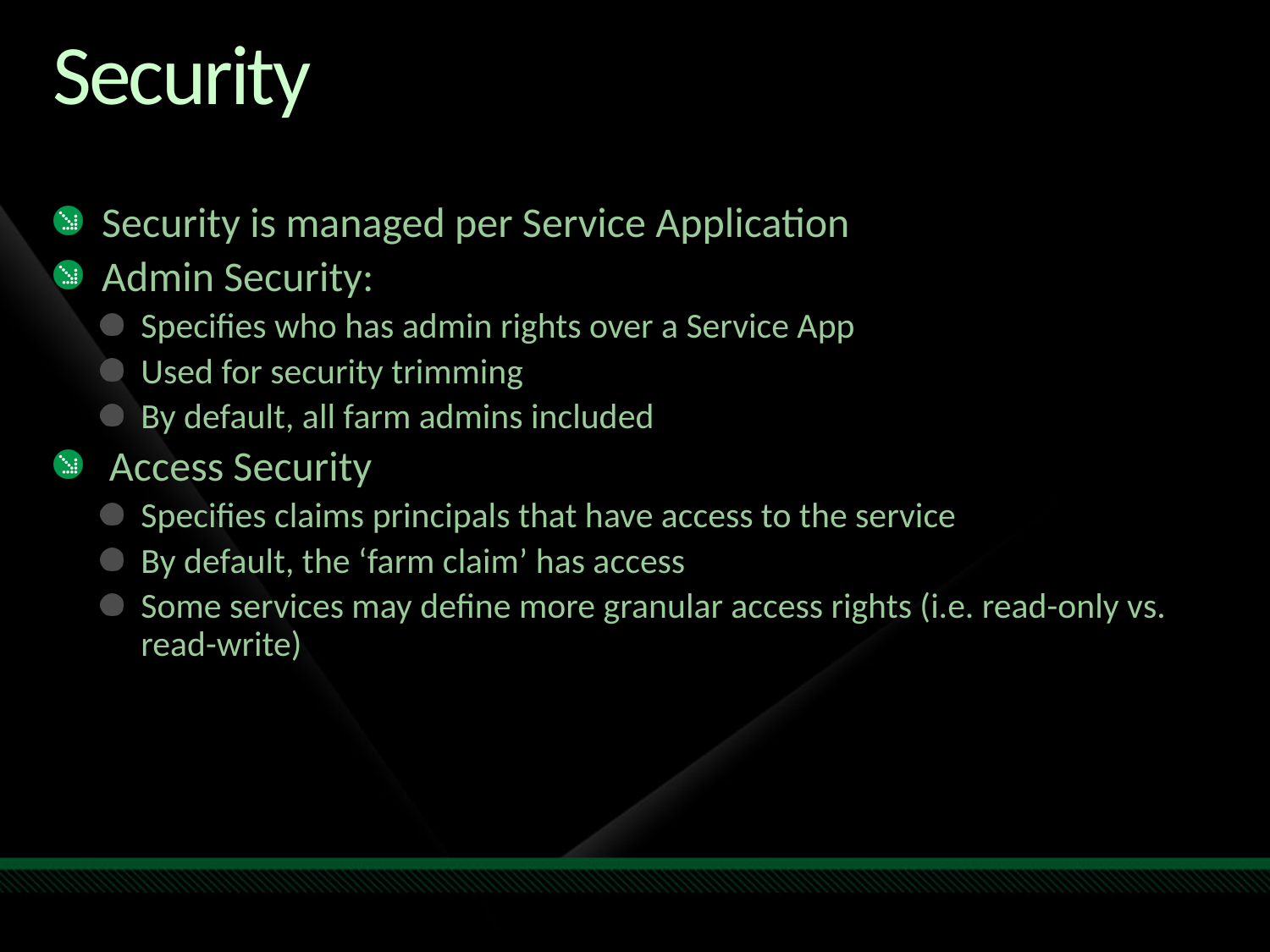

# Security
Security is managed per Service Application
Admin Security:
Specifies who has admin rights over a Service App
Used for security trimming
By default, all farm admins included
Access Security
Specifies claims principals that have access to the service
By default, the ‘farm claim’ has access
Some services may define more granular access rights (i.e. read-only vs. read-write)